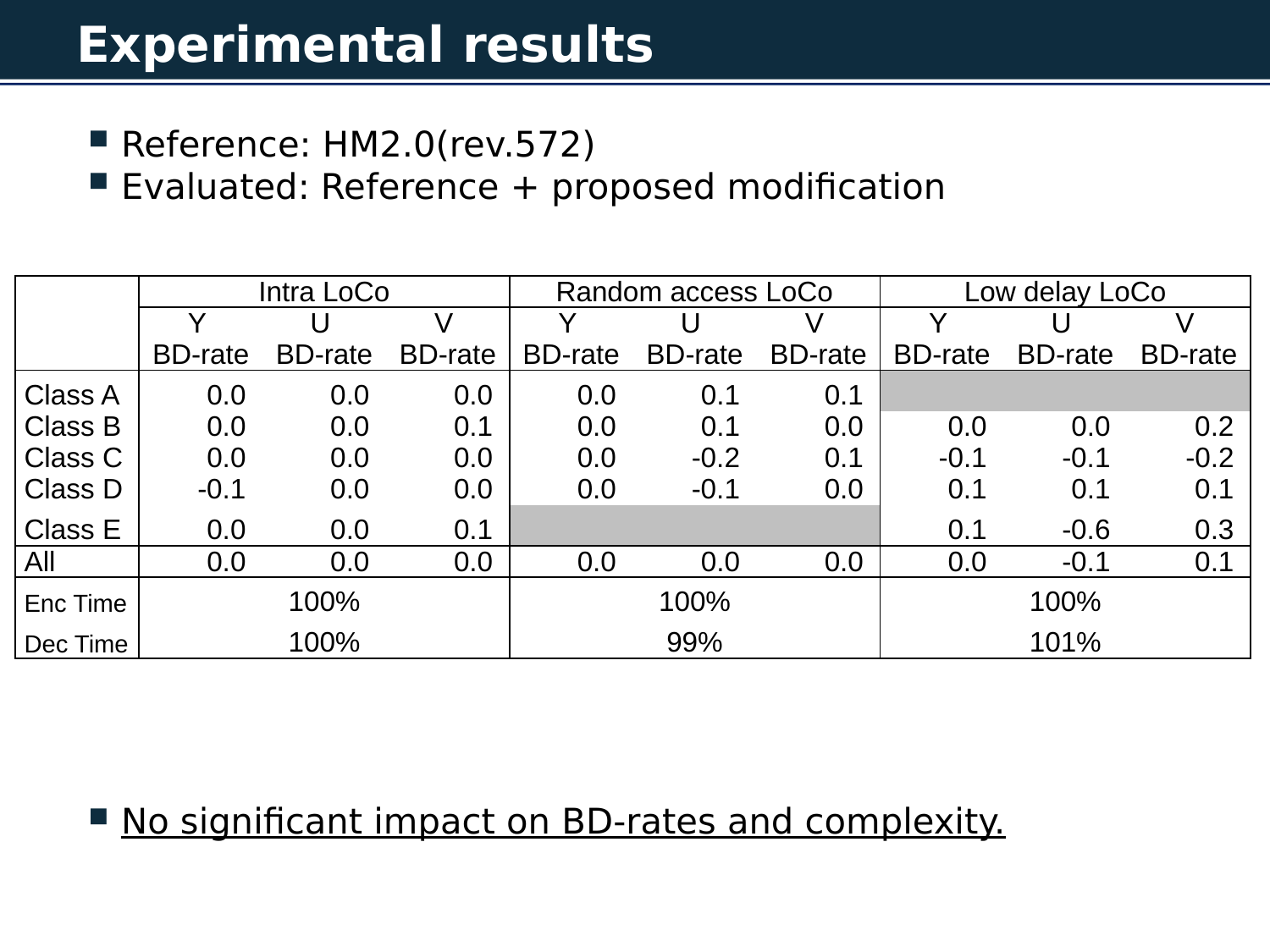

# Experimental results
Reference: HM2.0(rev.572)
Evaluated: Reference + proposed modification

No significant impact on BD-rates and complexity.
|  | Intra LoCo |  |  | Random access LoCo |  |  | Low delay LoCo |  |  |
| --- | --- | --- | --- | --- | --- | --- | --- | --- | --- |
|  | Y BD-rate | U BD-rate | V BD-rate | Y BD-rate | U BD-rate | V BD-rate | Y BD-rate | U BD-rate | V BD-rate |
| Class A | 0.0 | 0.0 | 0.0 | 0.0 | 0.1 | 0.1 |  |  |  |
| Class B | 0.0 | 0.0 | 0.1 | 0.0 | 0.1 | 0.0 | 0.0 | 0.0 | 0.2 |
| Class C | 0.0 | 0.0 | 0.0 | 0.0 | -0.2 | 0.1 | -0.1 | -0.1 | -0.2 |
| Class D | -0.1 | 0.0 | 0.0 | 0.0 | -0.1 | 0.0 | 0.1 | 0.1 | 0.1 |
| Class E | 0.0 | 0.0 | 0.1 |  |  |  | 0.1 | -0.6 | 0.3 |
| All | 0.0 | 0.0 | 0.0 | 0.0 | 0.0 | 0.0 | 0.0 | -0.1 | 0.1 |
| Enc Time | 100% |  |  | 100% |  |  | 100% |  |  |
| Dec Time | 100% |  |  | 99% |  |  | 101% |  |  |